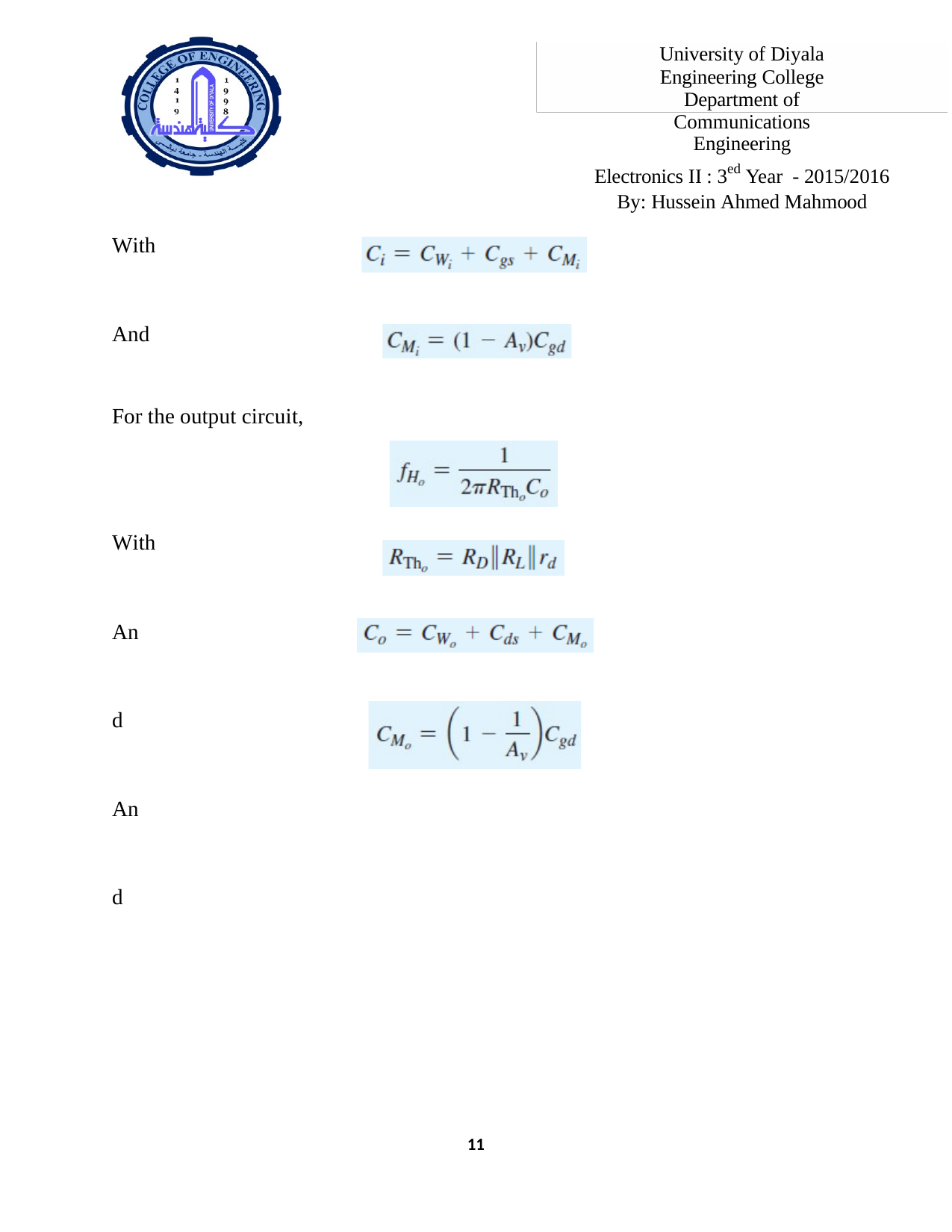

University of Diyala Engineering College
Department of Communications Engineering
Electronics II : 3ed Year  - 2015/2016 By: Hussein Ahmed Mahmood
With

And

For the output circuit,

With
And And

11